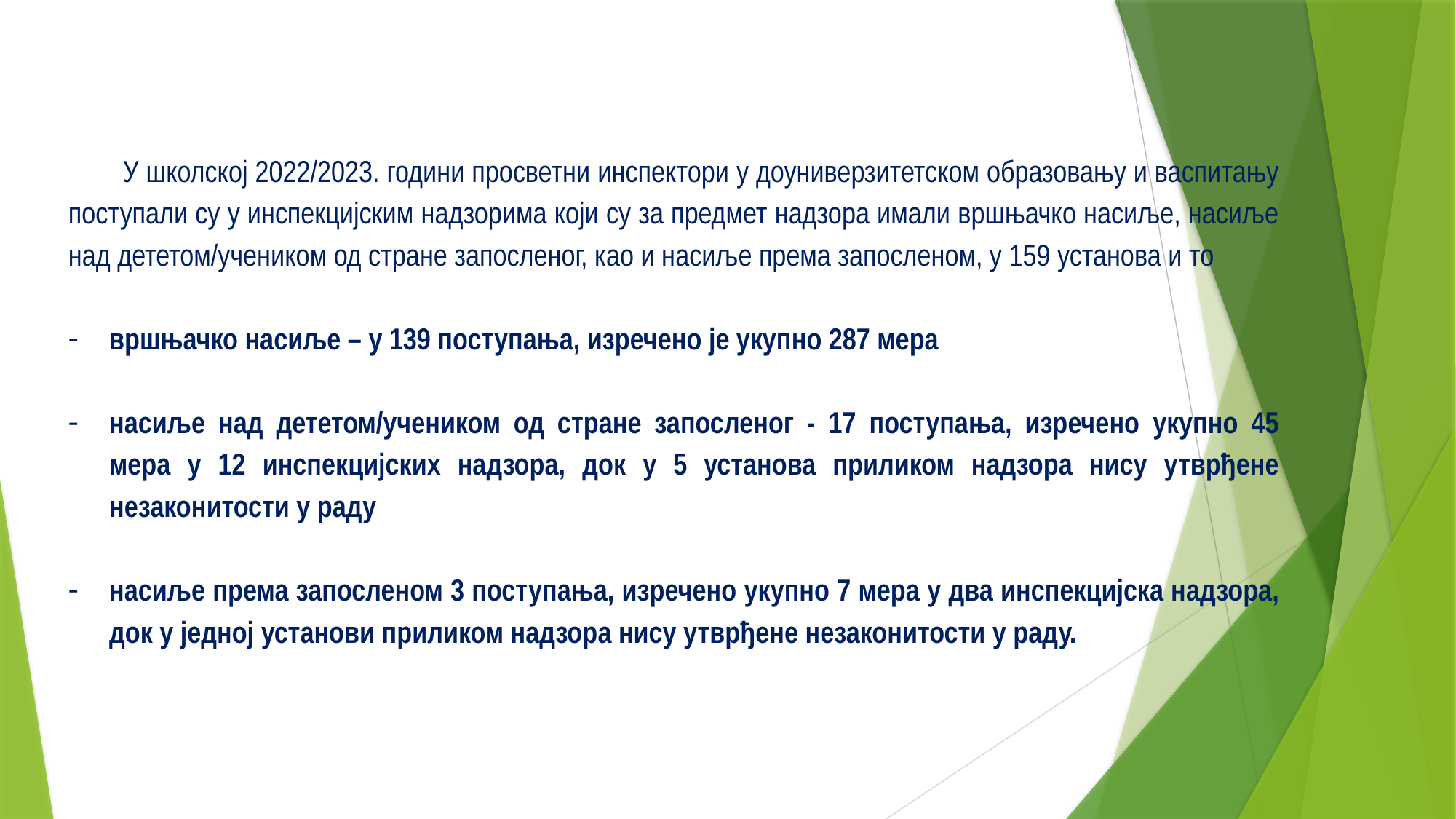

У школској 2022/2023. години просветни инспектори у доуниверзитетском образовању и васпитању поступали су у инспекцијским надзорима који су за предмет надзора имали вршњачко насиље, насиље над дететом/учеником од стране запосленог, као и насиље према запосленом, у 159 установа и то

вршњачко насиље – у 139 поступања, изречено је укупно 287 мера

насиље над дететом/учеником од стране запосленог - 17 поступања, изречено укупно 45 мера у 12 инспекцијских надзора, док у 5 установа приликом надзора нису утврђене незаконитости у раду

насиље према запосленом 3 поступања, изречено укупно 7 мера у два инспекцијска надзора, док у једној установи приликом надзора нису утврђене незаконитости у раду.